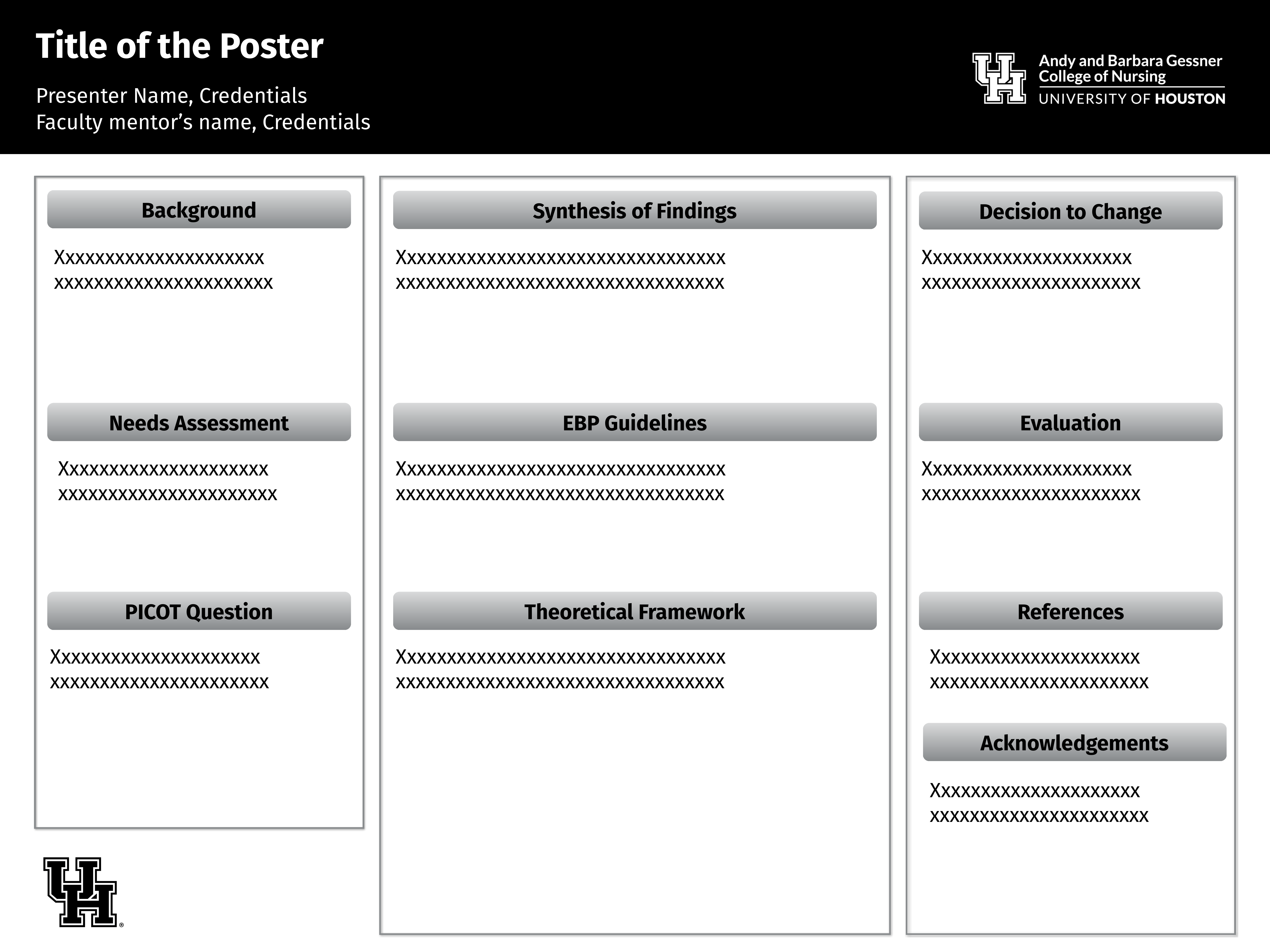

# Title of the Poster
Presenter Name, Credentials
Faculty mentor’s name, Credentials

Background
Synthesis of Findings
Decision to Change
Xxxxxxxxxxxxxxxxxxxxx
xxxxxxxxxxxxxxxxxxxxxx
Xxxxxxxxxxxxxxxxxxxxx
xxxxxxxxxxxxxxxxxxxxxx
Xxxxxxxxxxxxxxxxxxxxxxxxxxxxxxxxx
xxxxxxxxxxxxxxxxxxxxxxxxxxxxxxxxx
EBP Guidelines
Evaluation
Needs Assessment
Xxxxxxxxxxxxxxxxxxxxxxxxxxxxxxxxx
xxxxxxxxxxxxxxxxxxxxxxxxxxxxxxxxx
Xxxxxxxxxxxxxxxxxxxxx
xxxxxxxxxxxxxxxxxxxxxx
Xxxxxxxxxxxxxxxxxxxxx
xxxxxxxxxxxxxxxxxxxxxx
PICOT Question
Theoretical Framework
References
Xxxxxxxxxxxxxxxxxxxxxxxxxxxxxxxxx
xxxxxxxxxxxxxxxxxxxxxxxxxxxxxxxxx
Xxxxxxxxxxxxxxxxxxxxx
xxxxxxxxxxxxxxxxxxxxxx
Xxxxxxxxxxxxxxxxxxxxx
xxxxxxxxxxxxxxxxxxxxxx
Acknowledgements
Xxxxxxxxxxxxxxxxxxxxx
xxxxxxxxxxxxxxxxxxxxxx